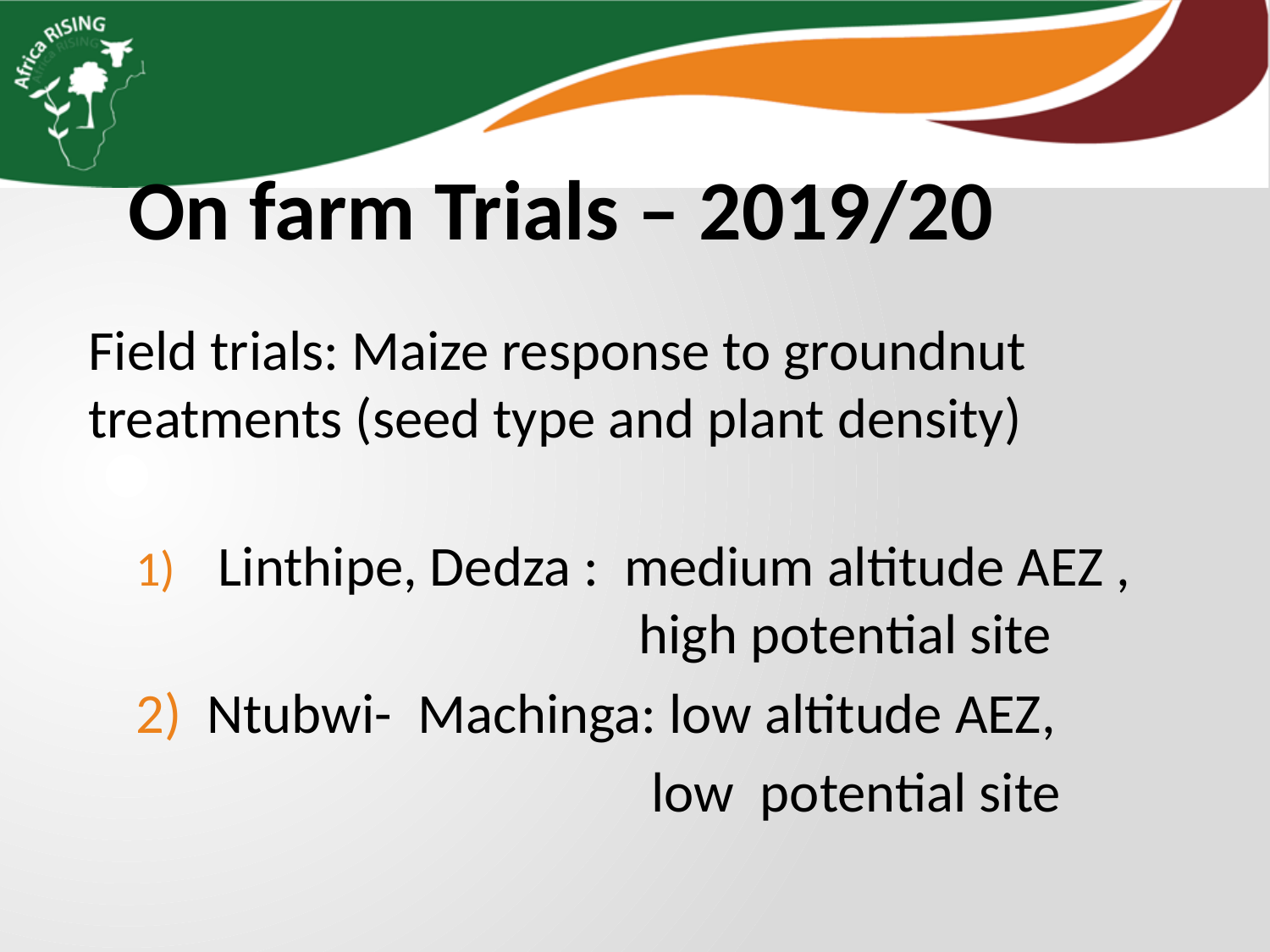

On farm Trials – 2019/20
Field trials: Maize response to groundnut treatments (seed type and plant density)

 Linthipe, Dedza :  medium altitude AEZ ,			    high potential site
Ntubwi-  Machinga: low altitude AEZ,
				     low  potential site